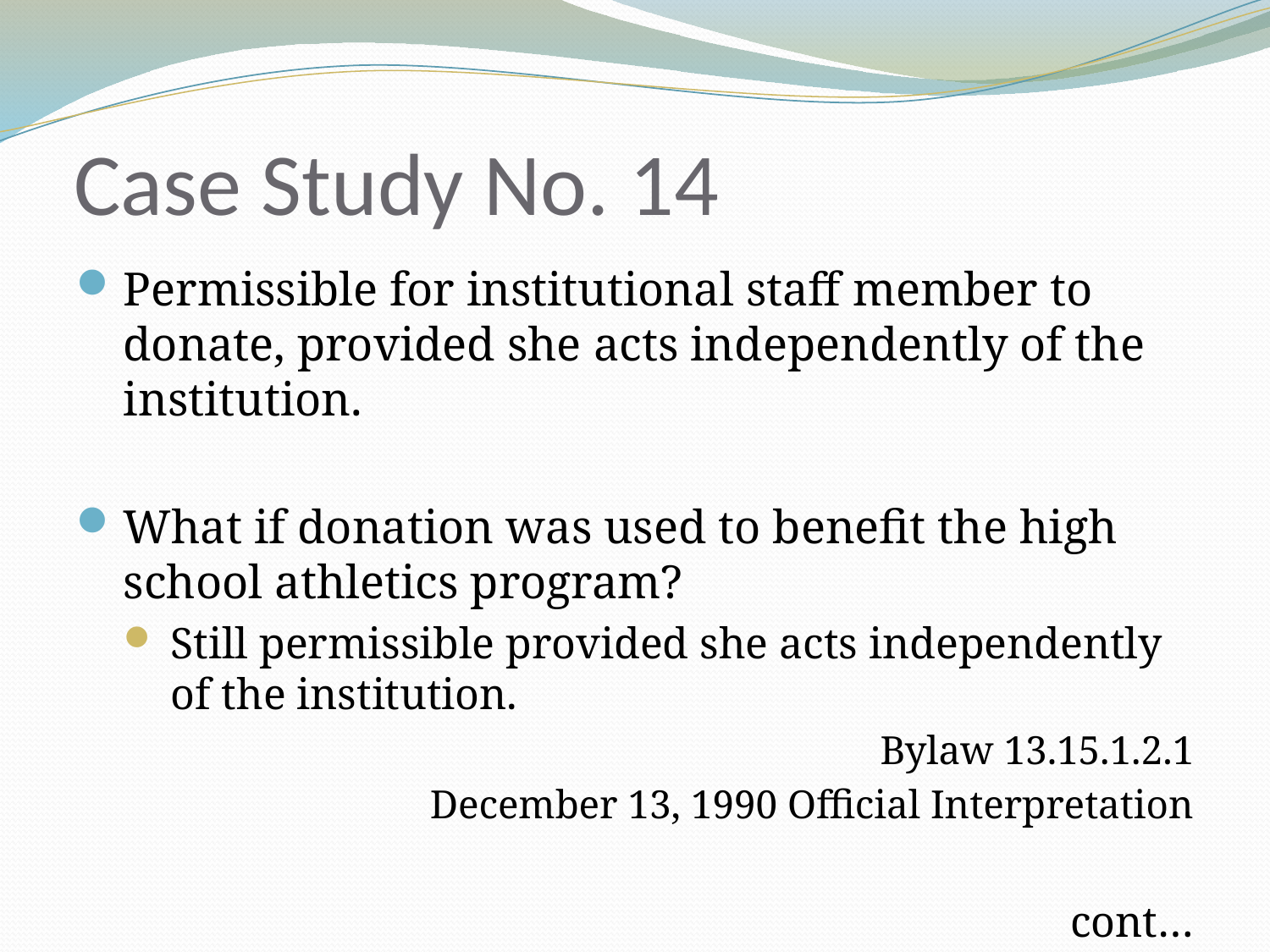

# Case Study No. 14
Permissible for institutional staff member to donate, provided she acts independently of the institution.

What if donation was used to benefit the high school athletics program?
Still permissible provided she acts independently of the institution.
Bylaw 13.15.1.2.1
December 13, 1990 Official Interpretation

cont…